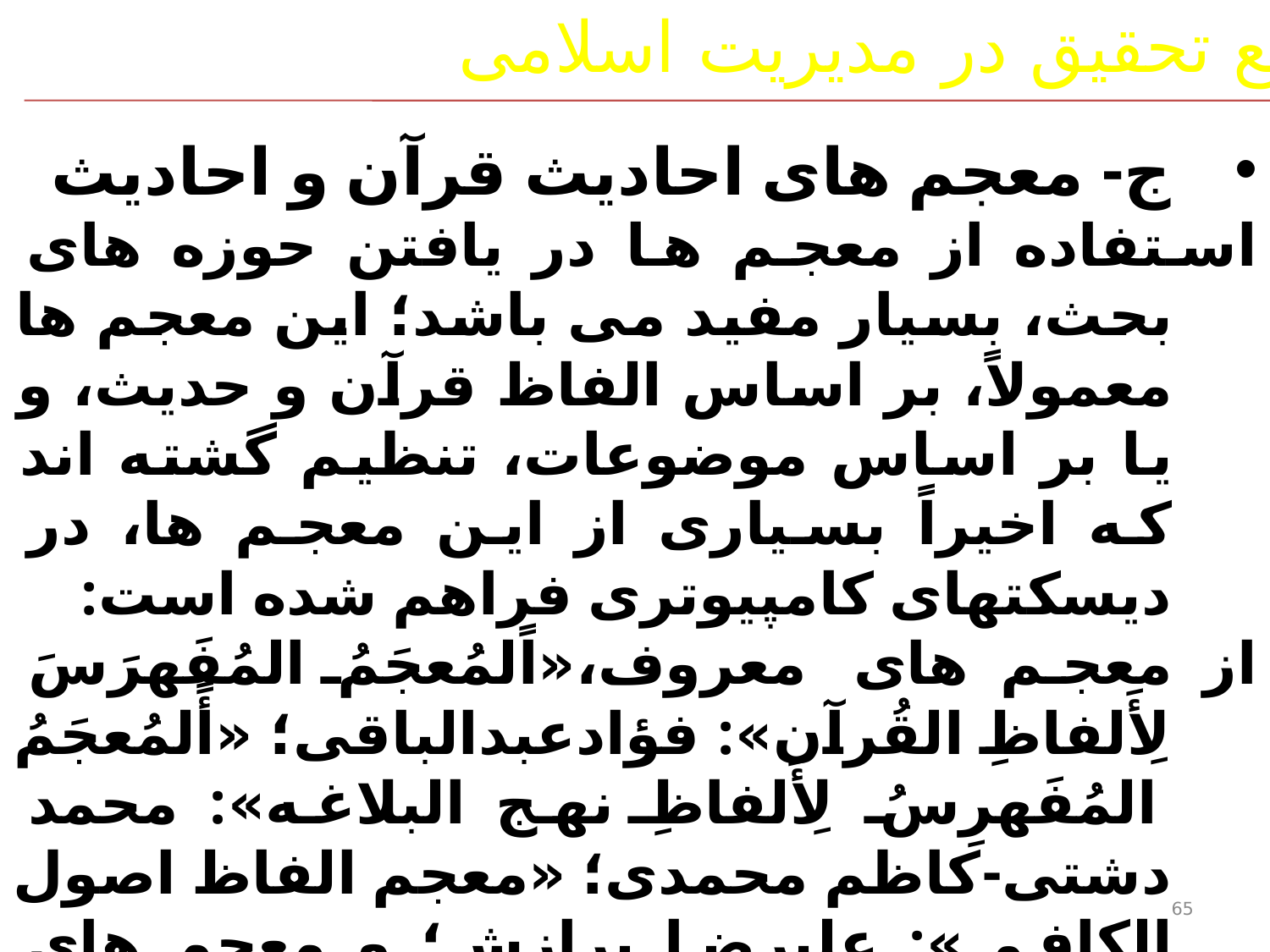

منابع تحقیق در مدیریت اسلامی

ج- معجم های احادیث قرآن و احادیث
استفاده از معجم ها در یافتن حوزه های بحث، بسیار مفید می باشد؛ این معجم ها معمولاً، بر اساس الفاظ قرآن و حدیث، و یا بر اساس موضوعات، تنظیم گشته اند که اخیراً بسیاری از این معجم ها، در دیسکتهای کامپیوتری فراهم شده است:
از معجم های معروف،«اًلمُعجَمُ المُفَهرَسَ لِأَلفاظِ القُرآن»: فؤادعبدالباقی؛ «أًلمُعجَمُ المُفَهرِسُ لِأَلفاظِ نهج البلاغه»: محمد دشتی-کاظم محمدی؛ «معجم الفاظ اصول الکافی»: علیرضا برازش؛ و معجم های دیگر، می باشند.
65